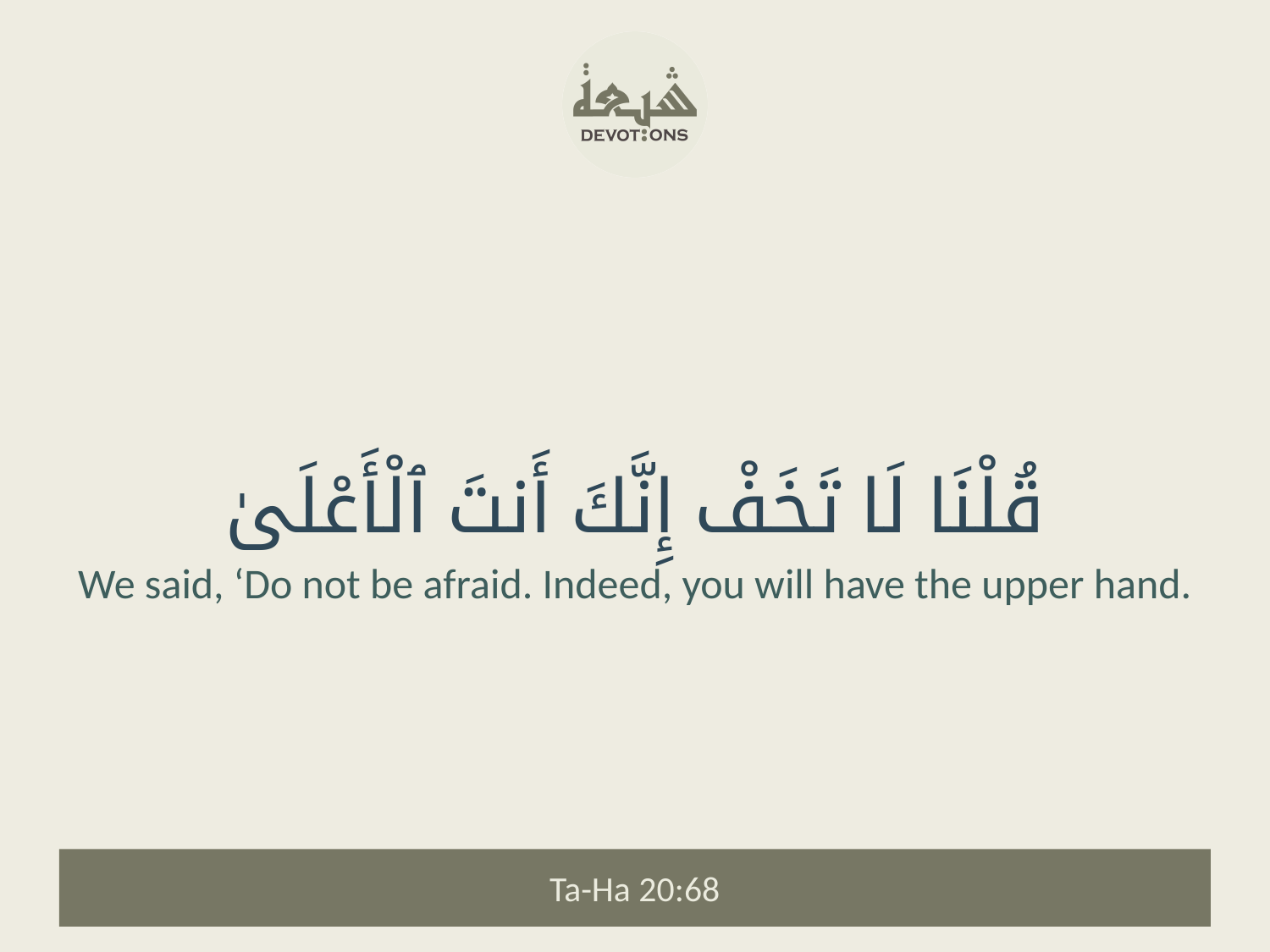

قُلْنَا لَا تَخَفْ إِنَّكَ أَنتَ ٱلْأَعْلَىٰ
We said, ‘Do not be afraid. Indeed, you will have the upper hand.
Ta-Ha 20:68